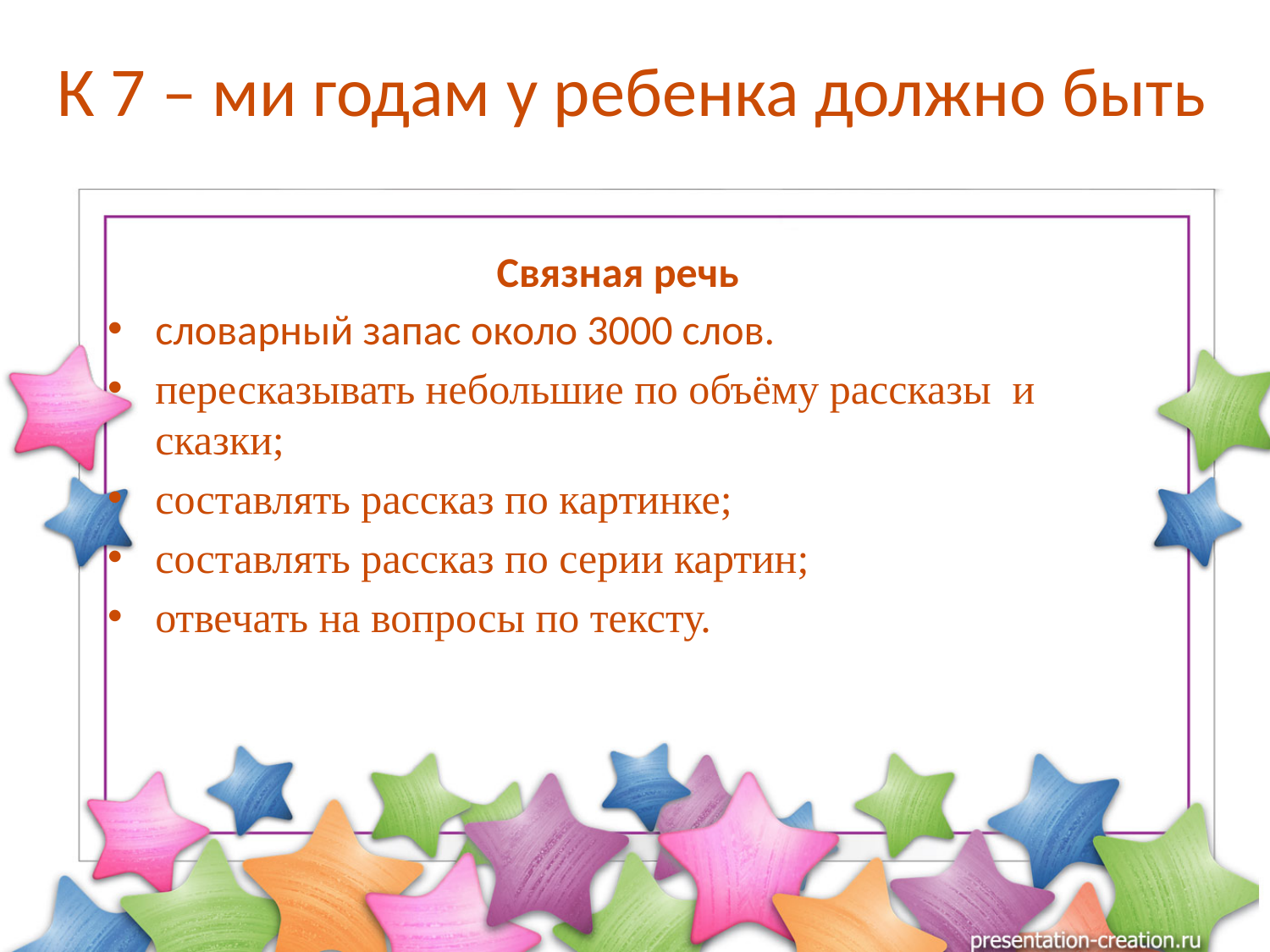

# К 7 – ми годам у ребенка должно быть
                                            Связная речь
словарный запас около 3000 слов.
пересказывать небольшие по объёму рассказы  и сказки;
составлять рассказ по картинке;
составлять рассказ по серии картин;
отвечать на вопросы по тексту.